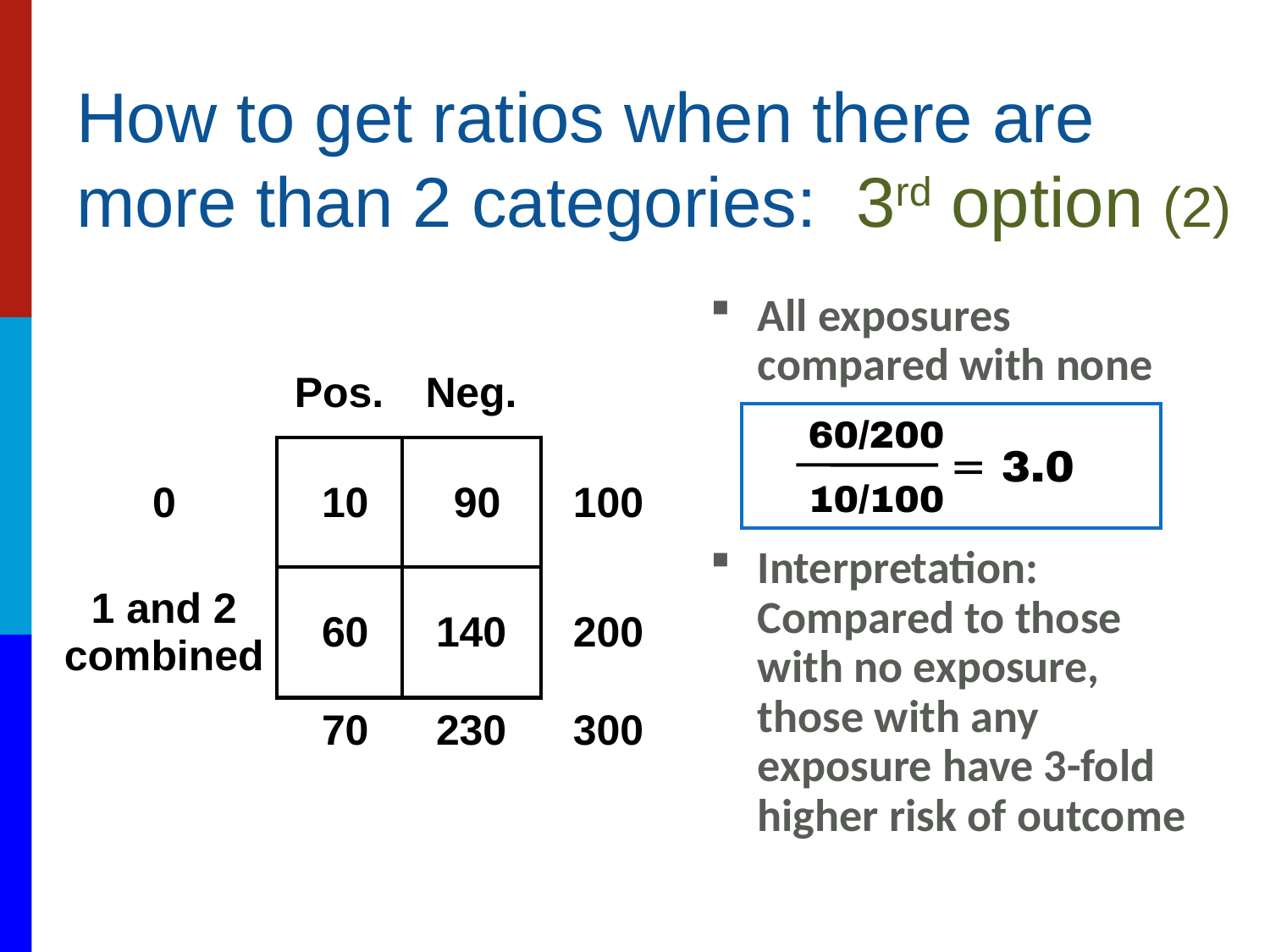

# How to get ratios when there are more than 2 categories:  3rd option (2)
All exposures compared with none

Interpretation:  Compared to those with no exposure, those with any exposure have 3-fold higher risk of outcome
|  | Pos. | Neg. |  |
| --- | --- | --- | --- |
| 0 | 10 | 90 | 100 |
| 1 and 2 combined | 60 | 140 | 200 |
|  | 70 | 230 | 300 |

60/200
10/100
= 3.0